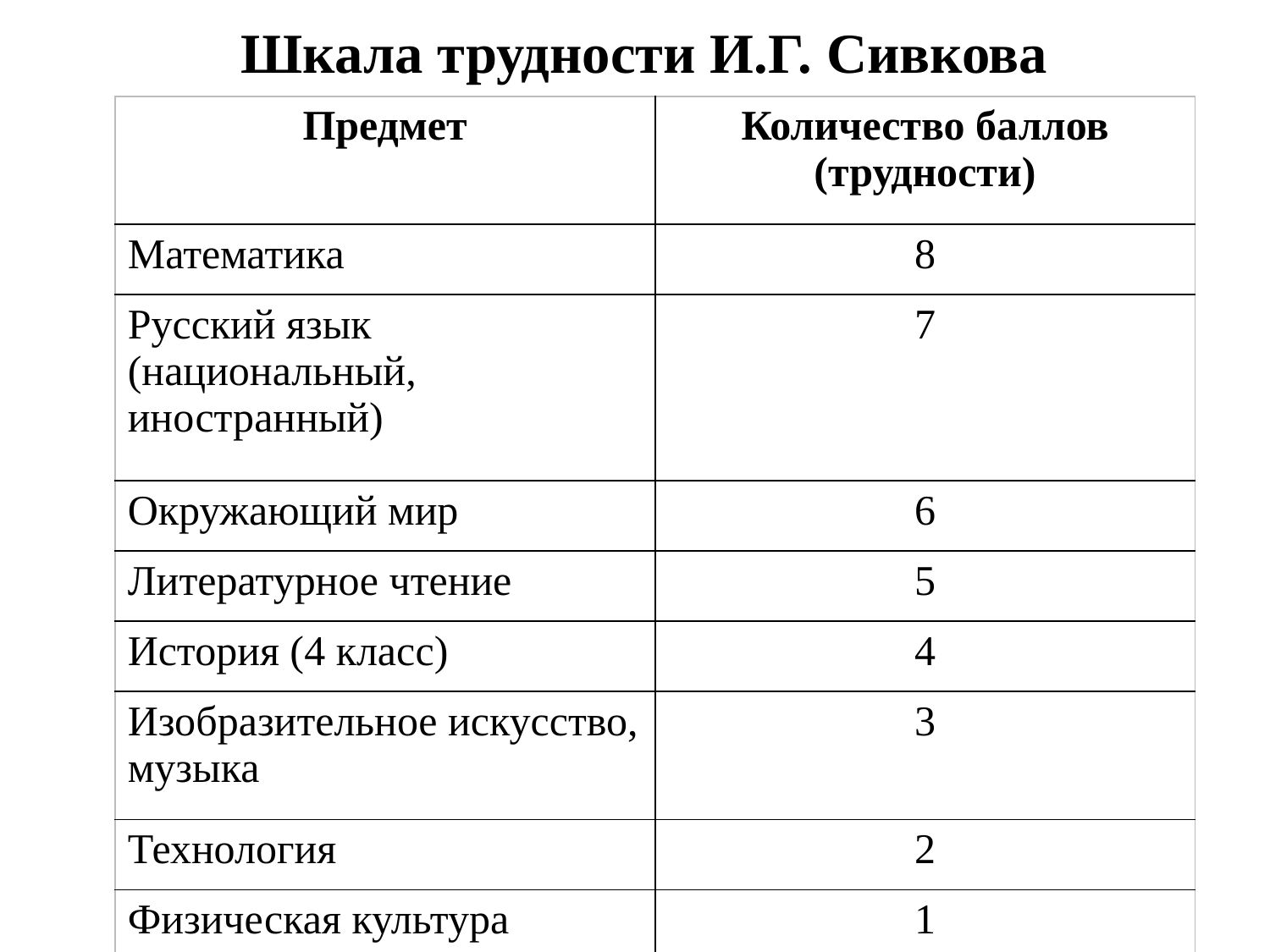

# Шкала трудности И.Г. Сивкова
| Предмет | Количество баллов (трудности) |
| --- | --- |
| Математика | 8 |
| Русский язык (национальный, иностранный) | 7 |
| Окружающий мир | 6 |
| Литературное чтение | 5 |
| История (4 класс) | 4 |
| Изобразительное искусство, музыка | 3 |
| Технология | 2 |
| Физическая культура | 1 |